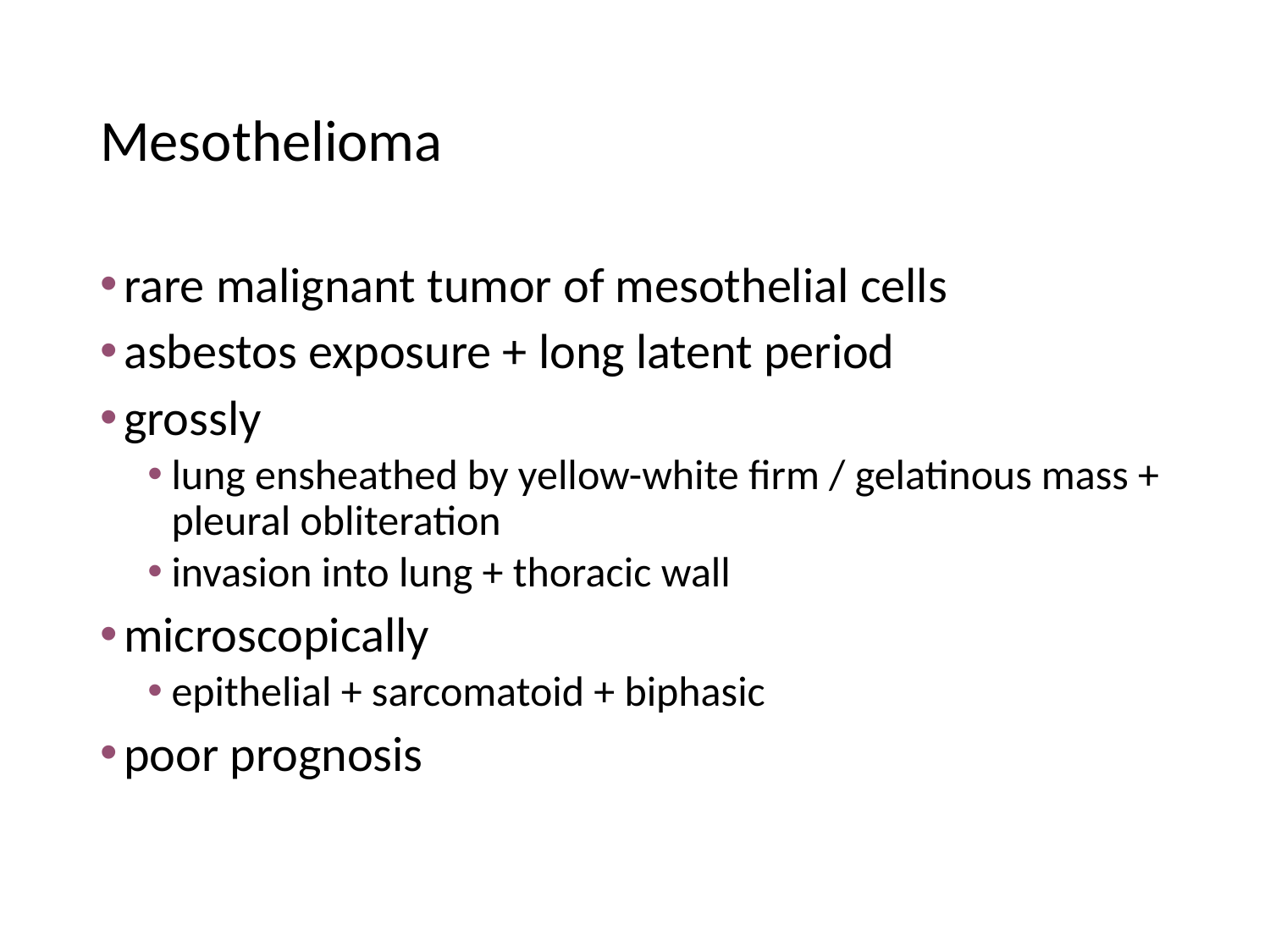

# Mesothelioma
rare malignant tumor of mesothelial cells
asbestos exposure + long latent period
grossly
lung ensheathed by yellow-white firm / gelatinous mass + pleural obliteration
invasion into lung + thoracic wall
microscopically
epithelial + sarcomatoid + biphasic
poor prognosis